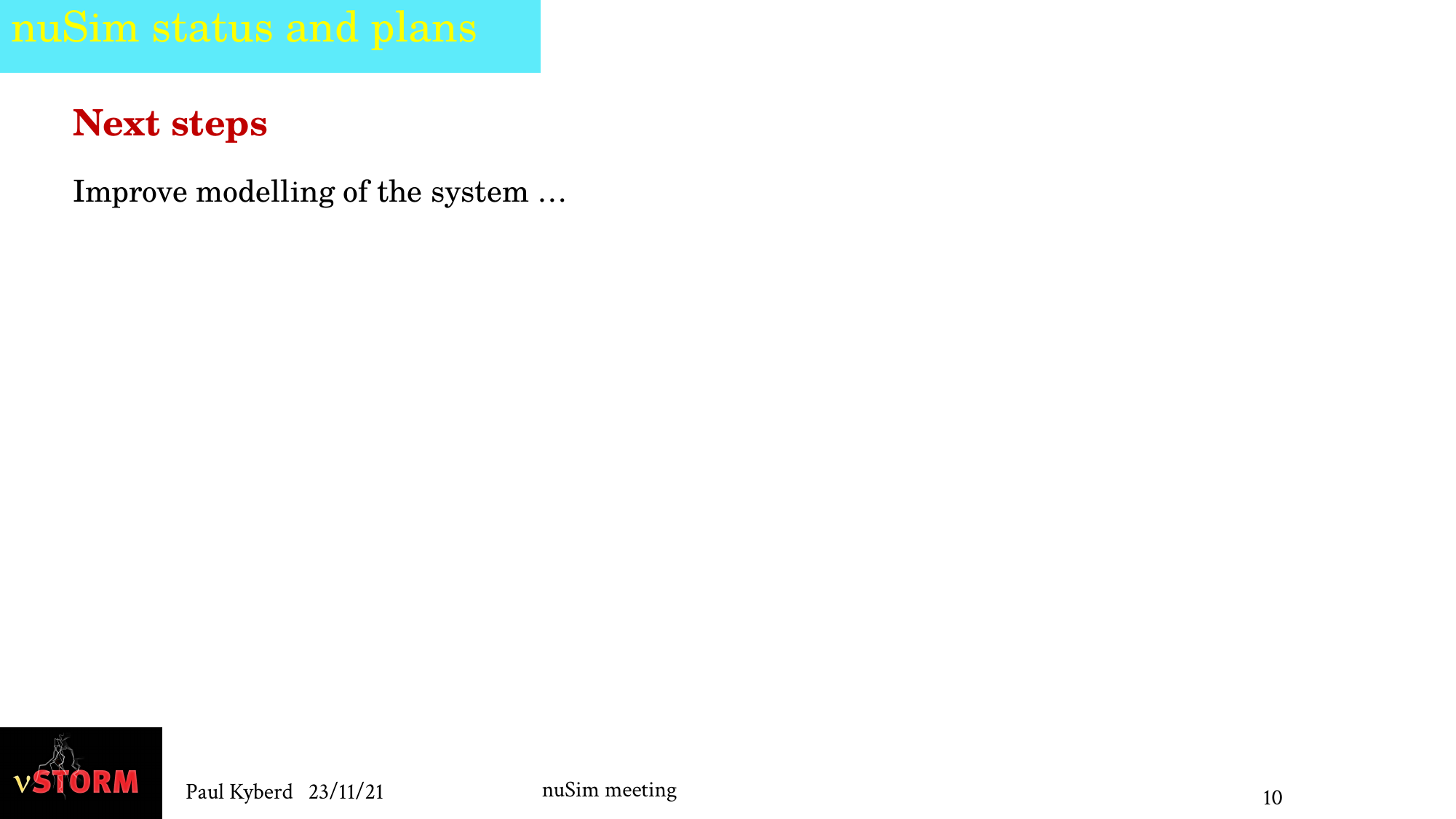

nuSim status and plans
Next steps

Improve modelling of the system …

nuSim meeting
Paul Kyberd   23/11/21
10